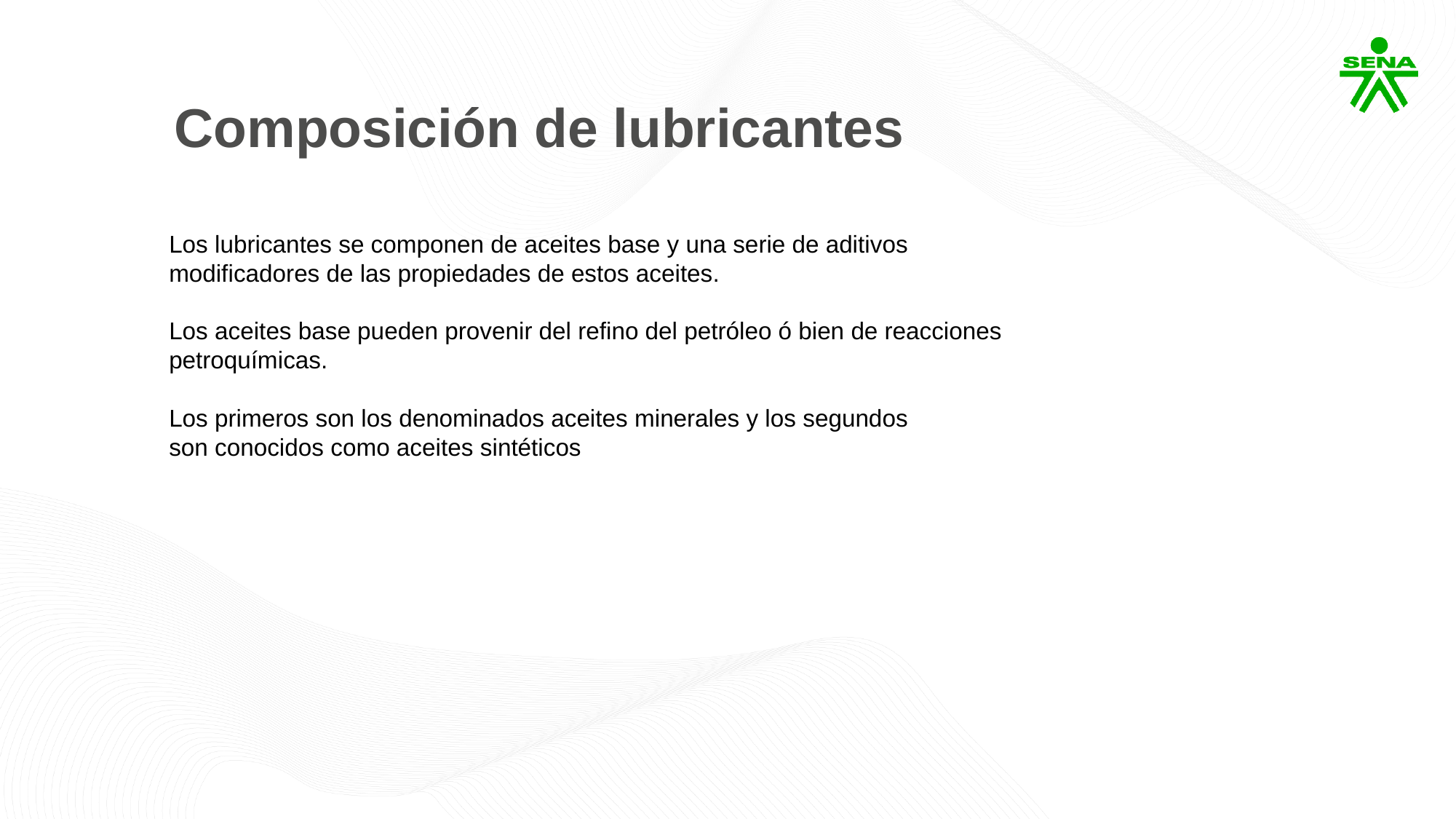

Composición de lubricantes

Los lubricantes se componen de aceites base y una serie de aditivos
modificadores de las propiedades de estos aceites.

Los aceites base pueden provenir del refino del petróleo ó bien de reacciones
petroquímicas.

Los primeros son los denominados aceites minerales y los segundos
son conocidos como aceites sintéticos